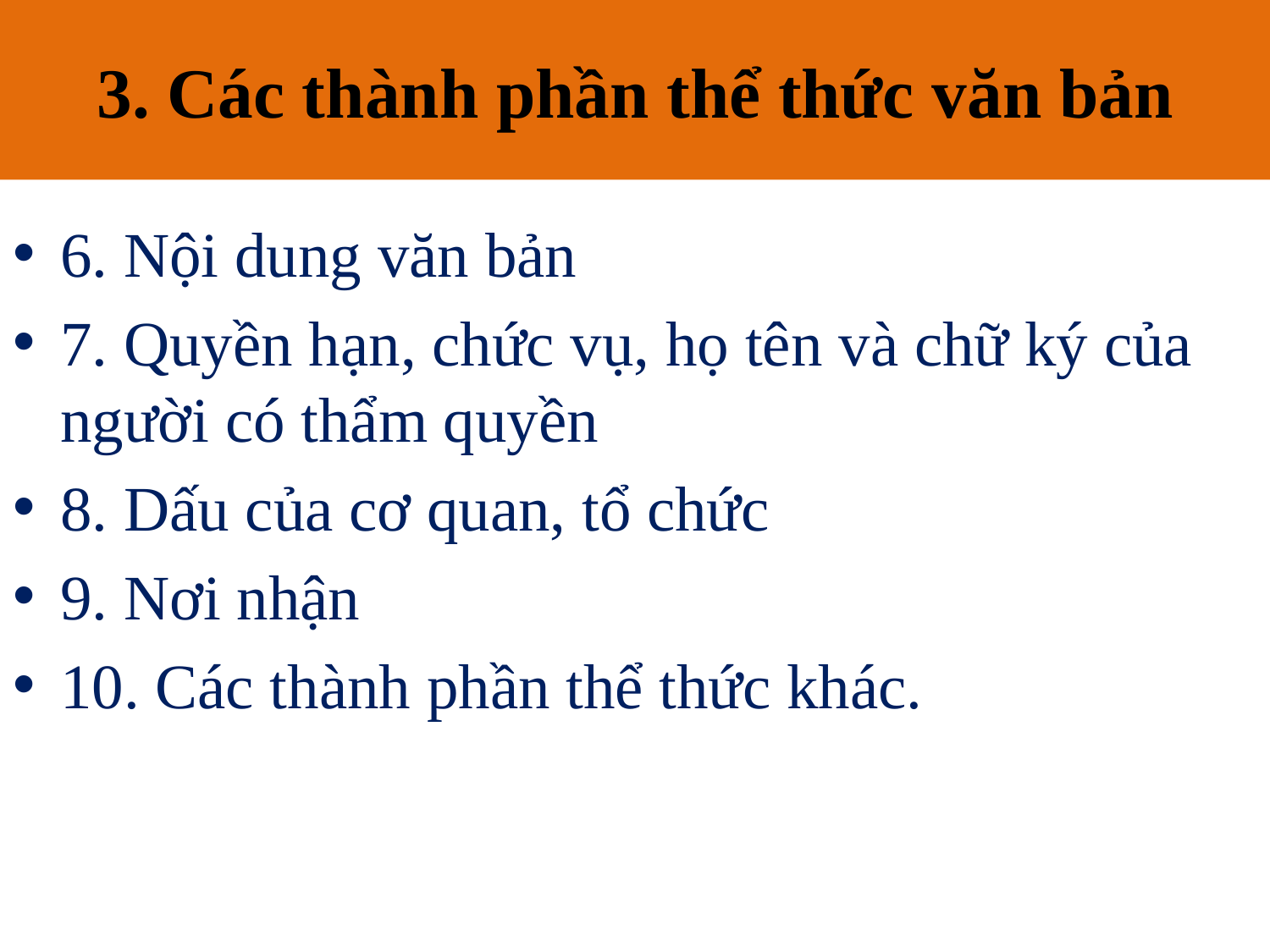

# 5. Các thành phần thể thức văn bản
3. Các thành phần thể thức văn bản
6. Nội dung văn bản
7. Quyền hạn, chức vụ, họ tên và chữ ký của người có thẩm quyền
8. Dấu của cơ quan, tổ chức
9. Nơi nhận
10. Các thành phần thể thức khác.